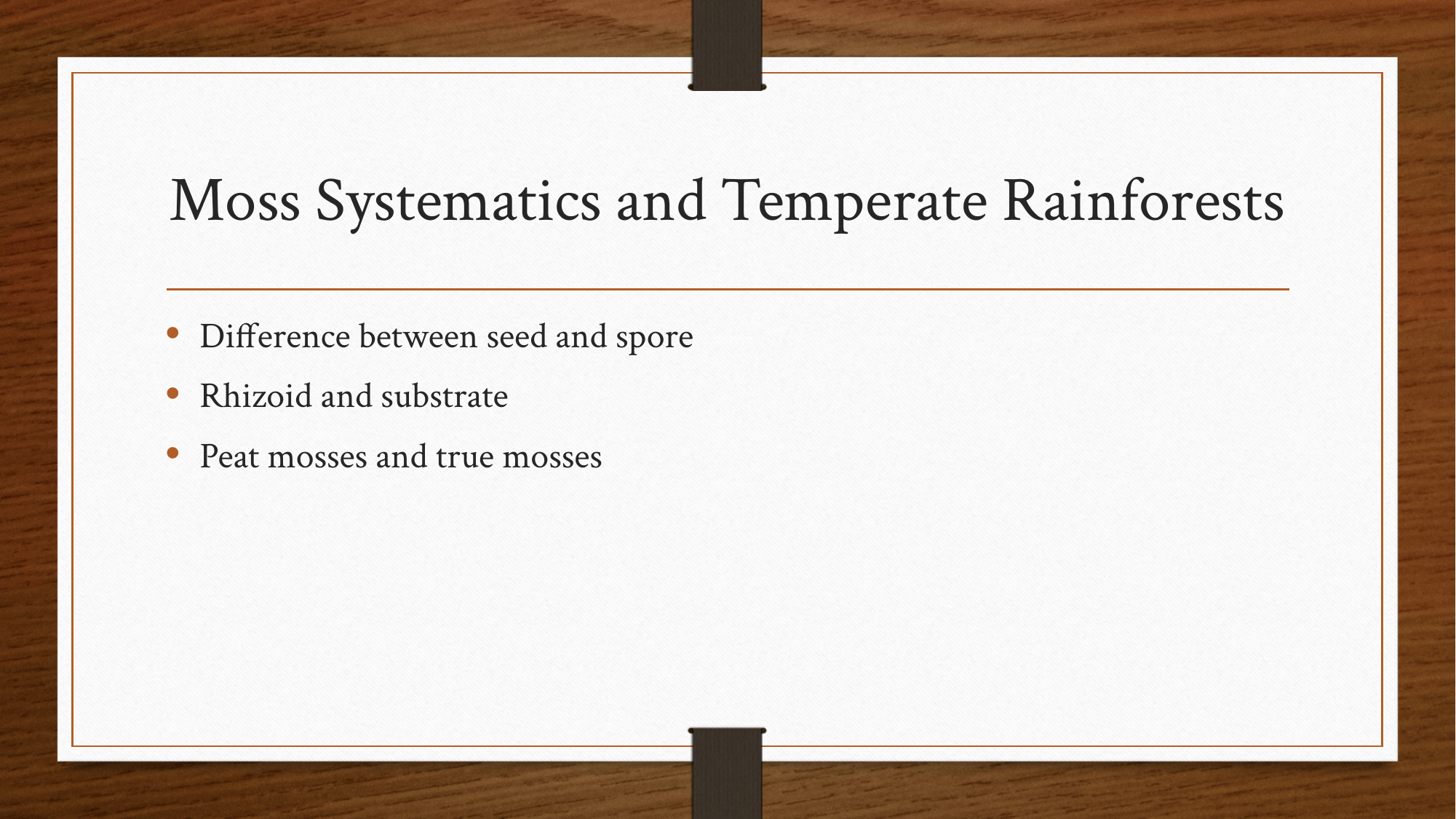

# Moss Systematics and Temperate Rainforests
Difference between seed and spore
Rhizoid and substrate
Peat mosses and true mosses